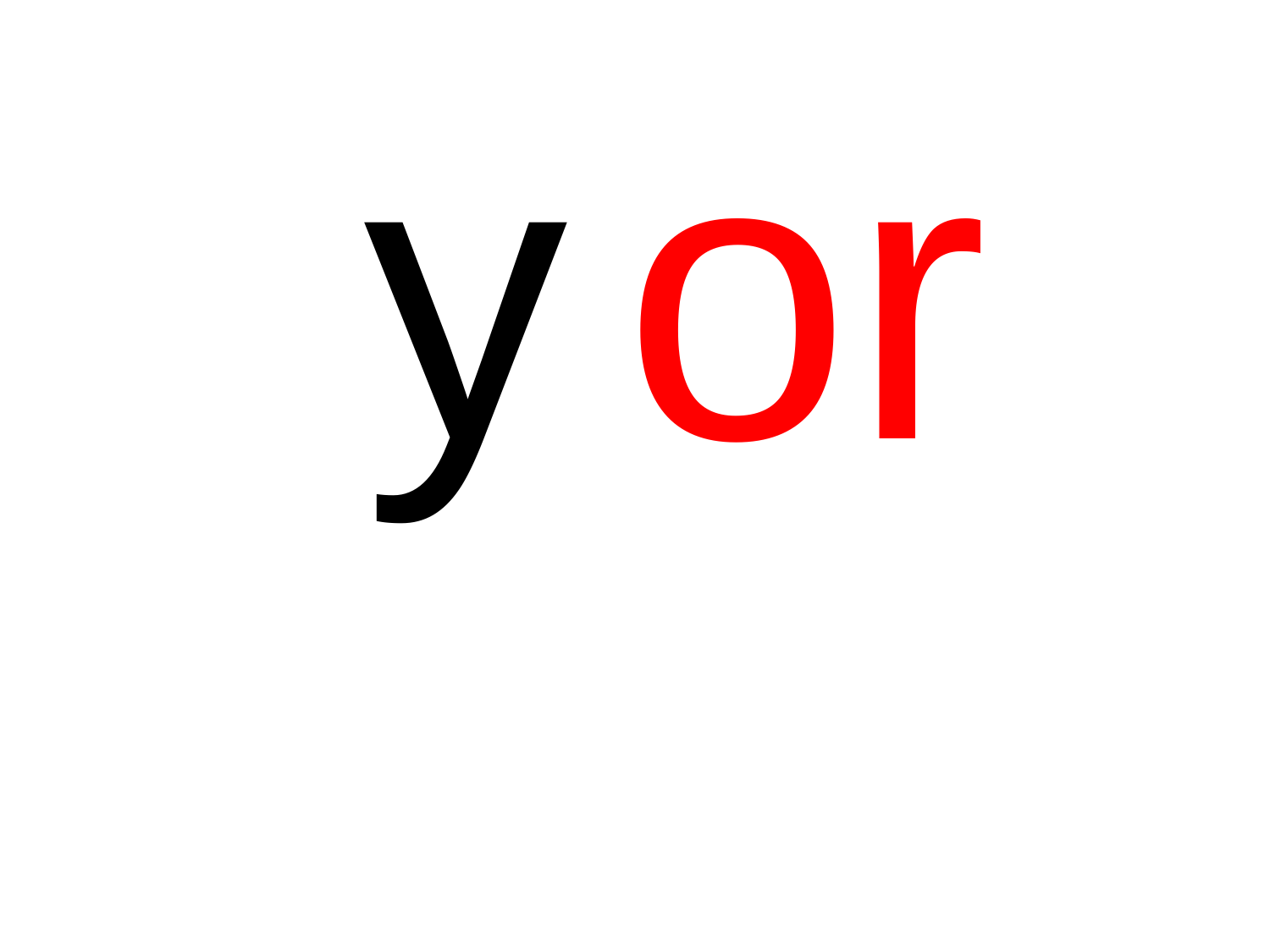

| y |
| --- |
| or |
| --- |